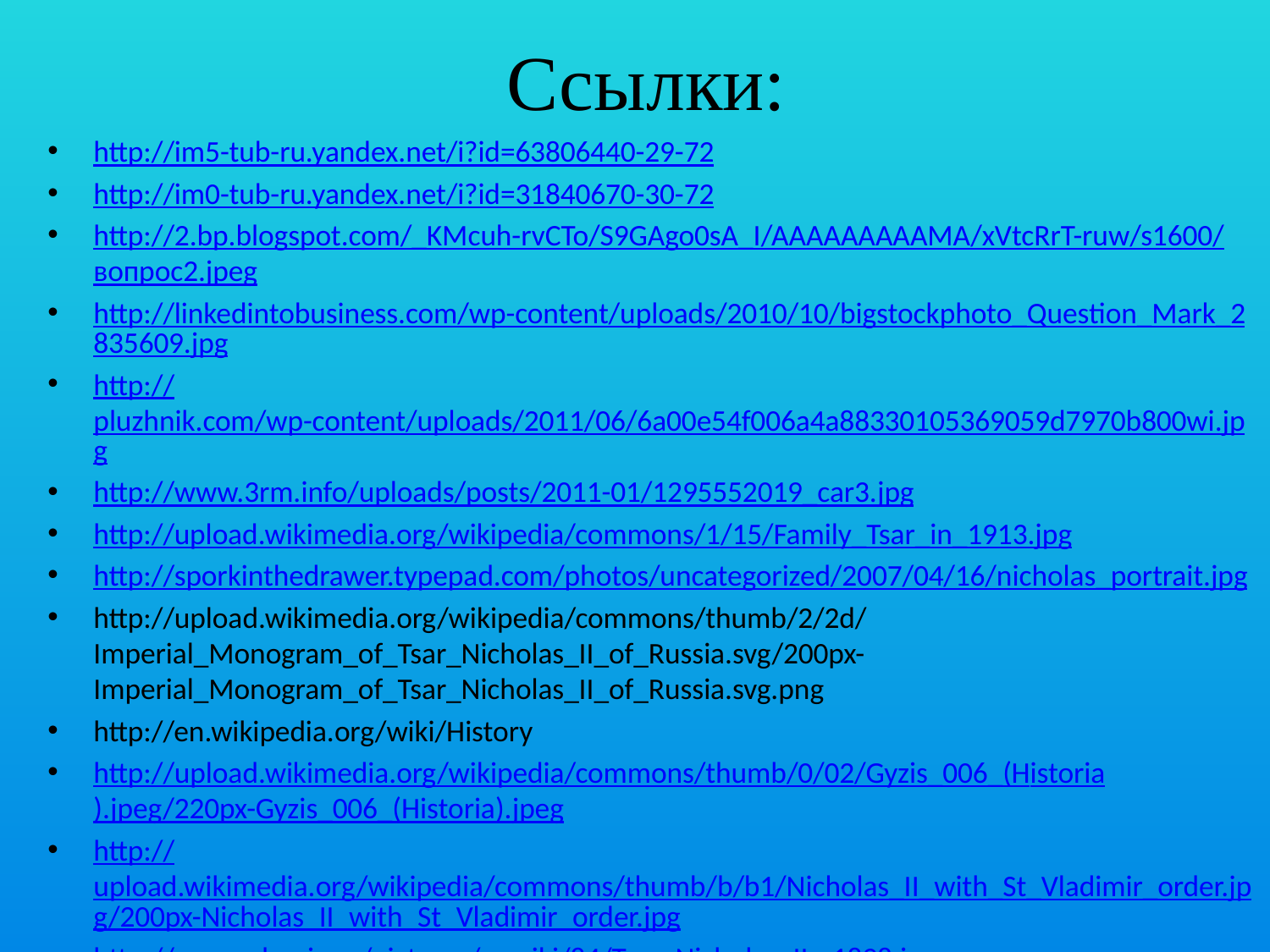

# Ссылки:
http://im5-tub-ru.yandex.net/i?id=63806440-29-72
http://im0-tub-ru.yandex.net/i?id=31840670-30-72
http://2.bp.blogspot.com/_KMcuh-rvCTo/S9GAgo0sA_I/AAAAAAAAAMA/xVtcRrT-ruw/s1600/вопрос2.jpeg
http://linkedintobusiness.com/wp-content/uploads/2010/10/bigstockphoto_Question_Mark_2835609.jpg
http://pluzhnik.com/wp-content/uploads/2011/06/6a00e54f006a4a88330105369059d7970b800wi.jpg
http://www.3rm.info/uploads/posts/2011-01/1295552019_car3.jpg
http://upload.wikimedia.org/wikipedia/commons/1/15/Family_Tsar_in_1913.jpg
http://sporkinthedrawer.typepad.com/photos/uncategorized/2007/04/16/nicholas_portrait.jpg
http://upload.wikimedia.org/wikipedia/commons/thumb/2/2d/Imperial_Monogram_of_Tsar_Nicholas_II_of_Russia.svg/200px-Imperial_Monogram_of_Tsar_Nicholas_II_of_Russia.svg.png
http://en.wikipedia.org/wiki/History
http://upload.wikimedia.org/wikipedia/commons/thumb/0/02/Gyzis_006_(Ηistoria).jpeg/220px-Gyzis_006_(Ηistoria).jpeg
http://upload.wikimedia.org/wikipedia/commons/thumb/b/b1/Nicholas_II_with_St_Vladimir_order.jpg/200px-Nicholas_II_with_St_Vladimir_order.jpg
http://en.academic.ru/pictures/enwiki/84/Tsar_Nicholas_II_-1898.jpg